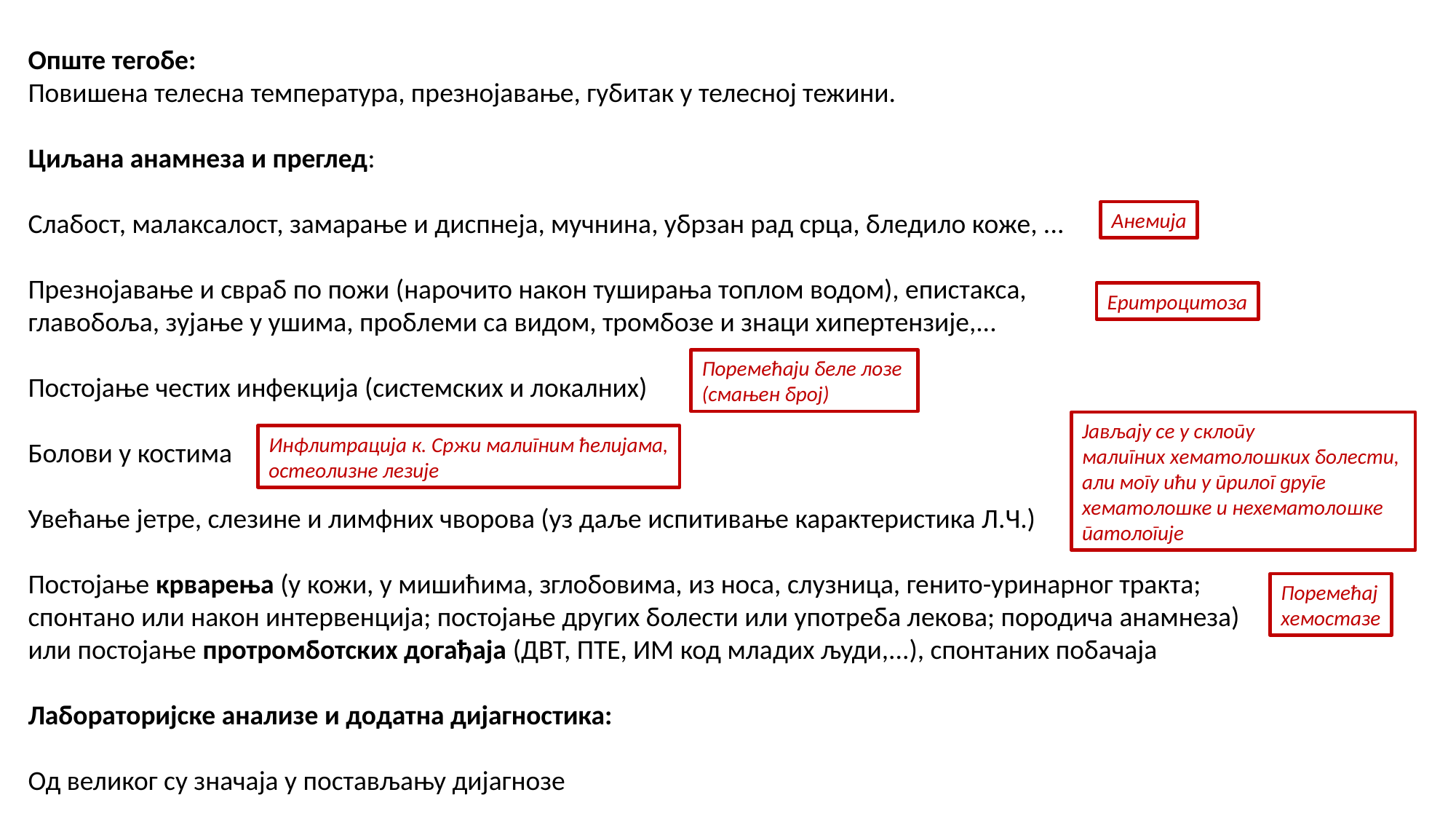

Опште тегобе:
Повишена телесна температура, презнојавање, губитак у телесној тежини.

Циљана анамнеза и преглед:

Слабост, малаксалост, замарање и диспнеја, мучнина, убрзан рад срца, бледило коже, ...

Презнојавање и свраб по пожи (нарочито након туширања топлом водом), епистакса,
главобоља, зујање у ушима, проблеми са видом, тромбозе и знаци хипертензије,...

Постојање честих инфекција (системских и локалних)

Болови у костима

Увећање јетре, слезине и лимфних чворова (уз даље испитивање карактеристика Л.Ч.)

Постојање крварења (у кожи, у мишићима, зглобовима, из носа, слузница, генито-уринарног тракта;
спонтано или након интервенција; постојање других болести или употреба лекова; породича анамнеза)
или постојање протромботских догађаја (ДВТ, ПТЕ, ИМ код младих људи,...), спонтаних побачаја

Лабораторијске анализе и додатна дијагностика:

Од великог су значаја у постављању дијагнозе

Анемија
Еритроцитоза
Поремећаји беле лозе
(смањен број)
Јављају се у склопу
малигних хематолошких болести,
али могу ићи у прилог друге
хематолошке и нехематолошке
патологије
Инфлитрација к. Сржи малигним ћелијама,
остеолизне лезије
Поремећај
хемостазе